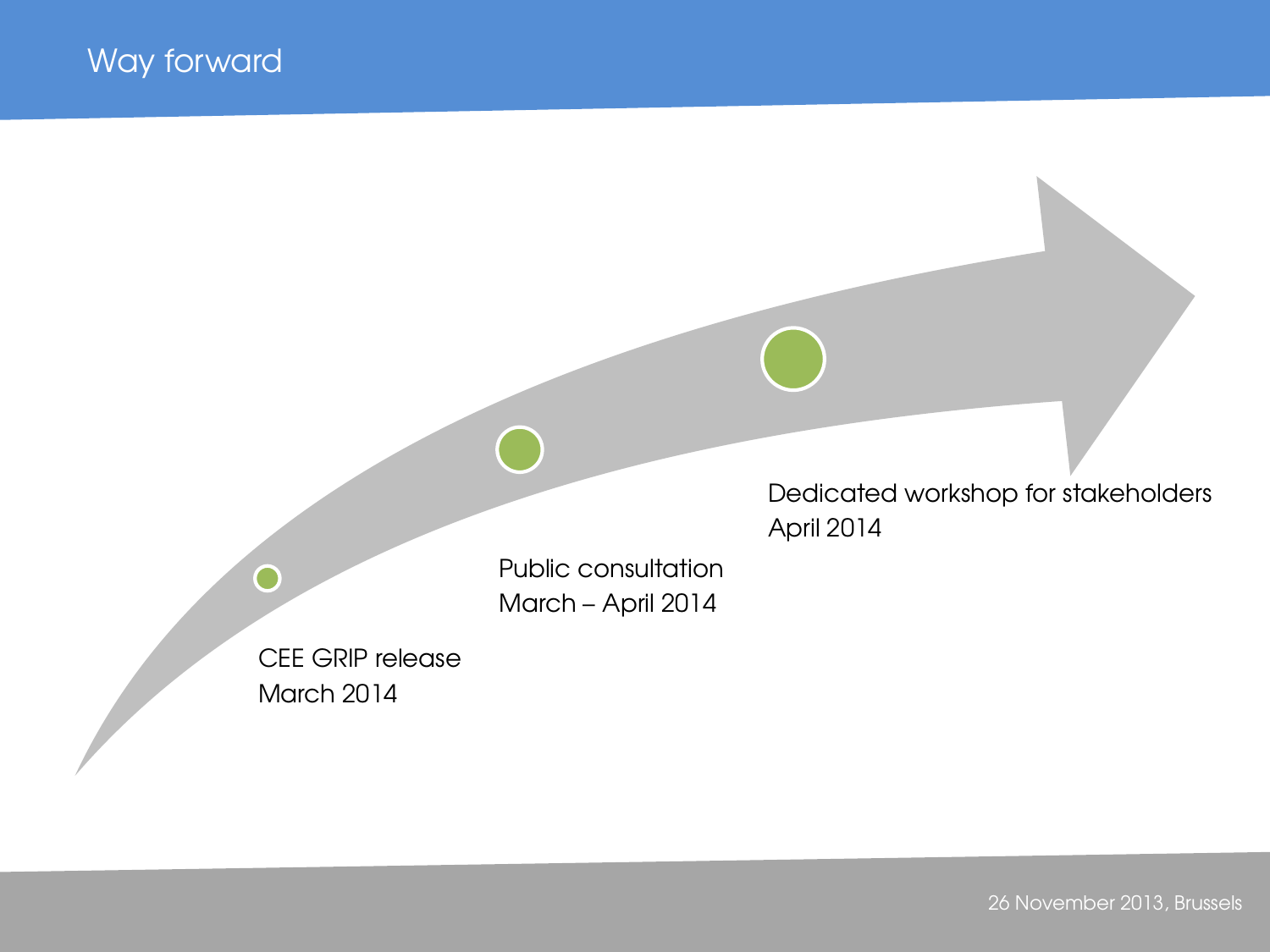

Way forward

CEE GRIP release
March 2014
Public consultation
March – April 2014
Dedicated workshop for stakeholders
April 2014

26 November 2013, Brussels
26 November 2013, Brussels